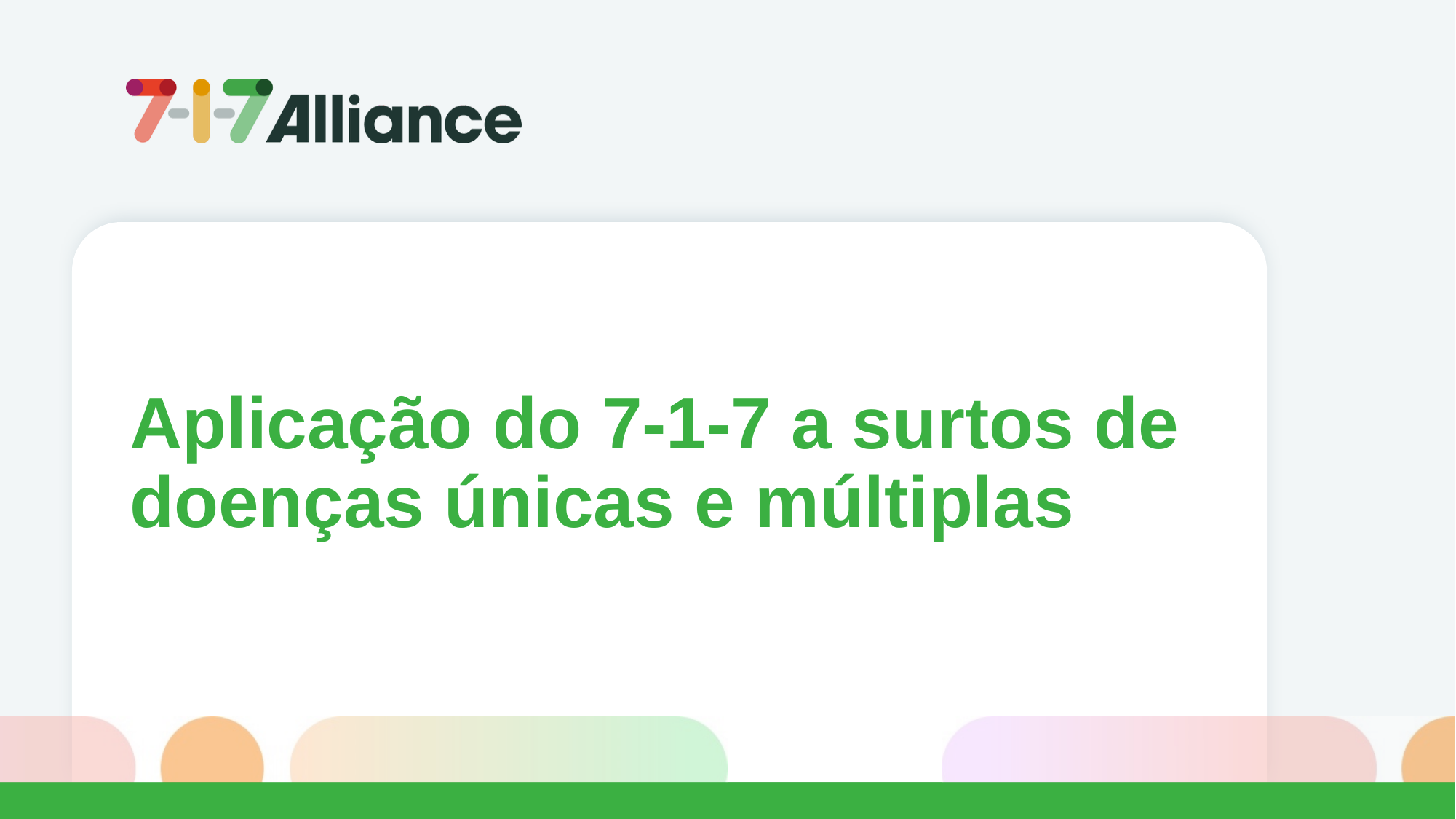

Aplicação do 7-1-7 a surtos de doenças únicas e múltiplas